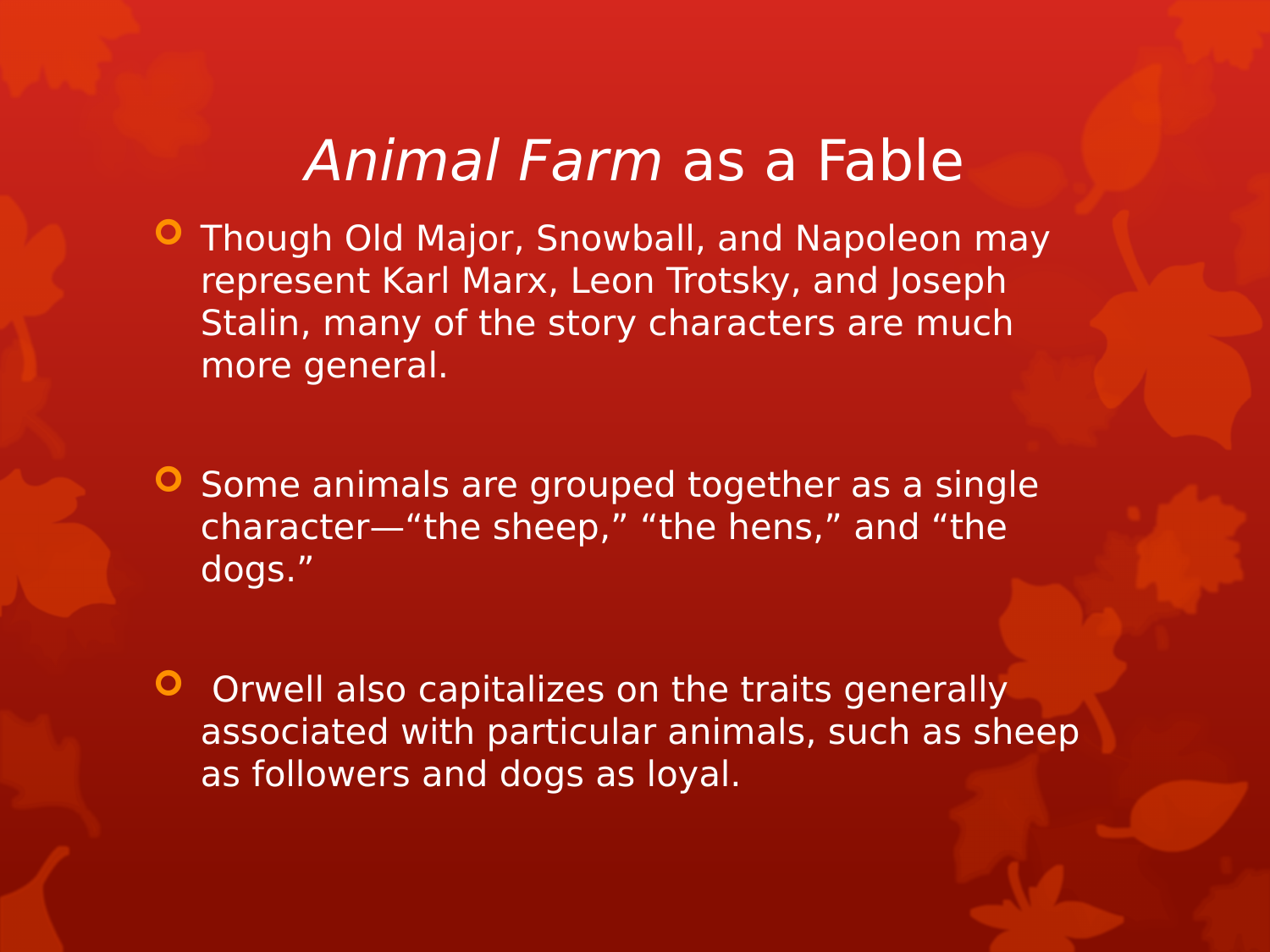

# Animal Farm as a Fable
Though Old Major, Snowball, and Napoleon may represent Karl Marx, Leon Trotsky, and Joseph Stalin, many of the story characters are much more general.

Some animals are grouped together as a single character—“the sheep,” “the hens,” and “the dogs.”

 Orwell also capitalizes on the traits generally associated with particular animals, such as sheep as followers and dogs as loyal.